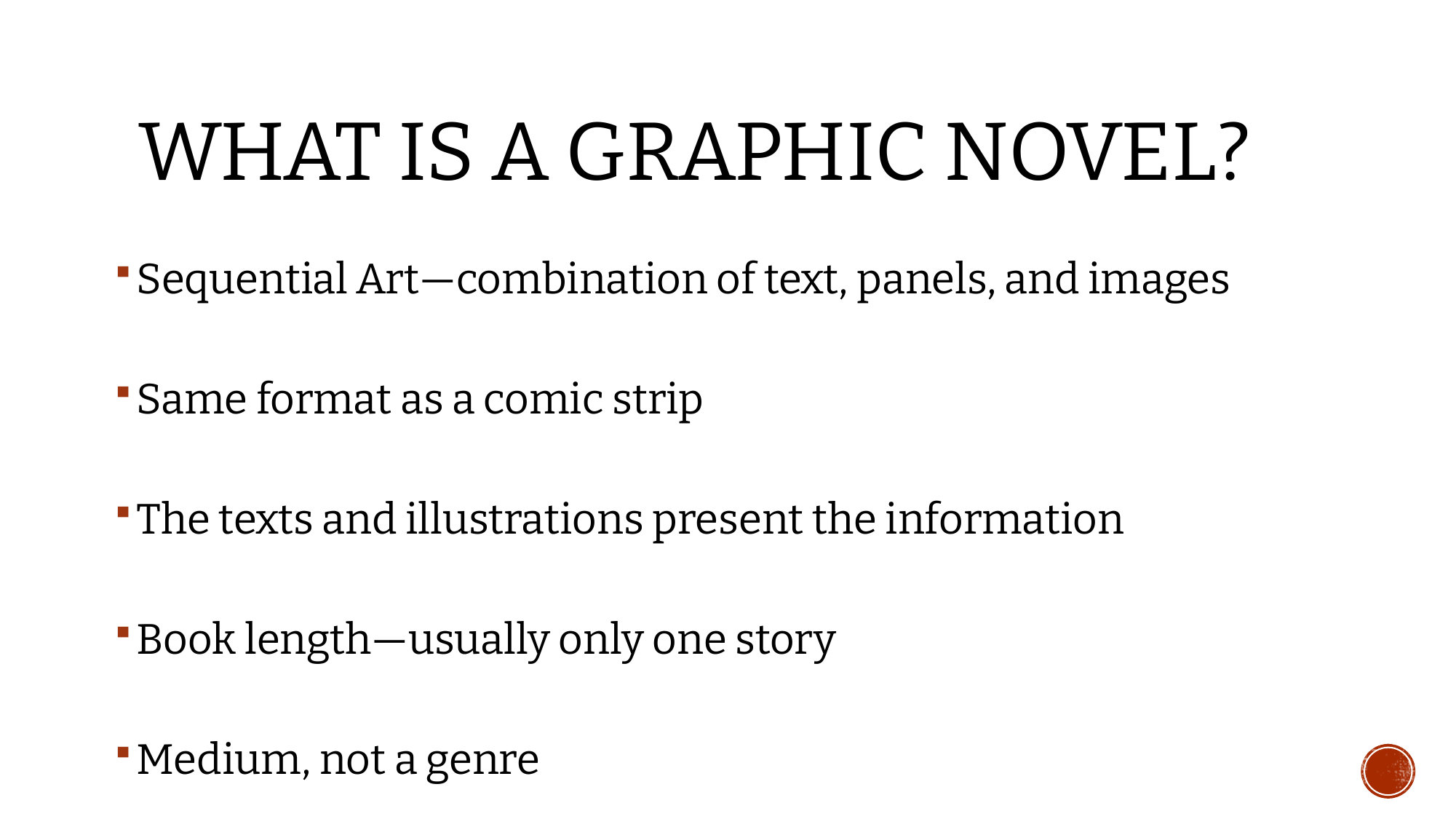

# What is a graphic novel?
Sequential Art—combination of text, panels, and images
Same format as a comic strip
The texts and illustrations present the information
Book length—usually only one story
Medium, not a genre